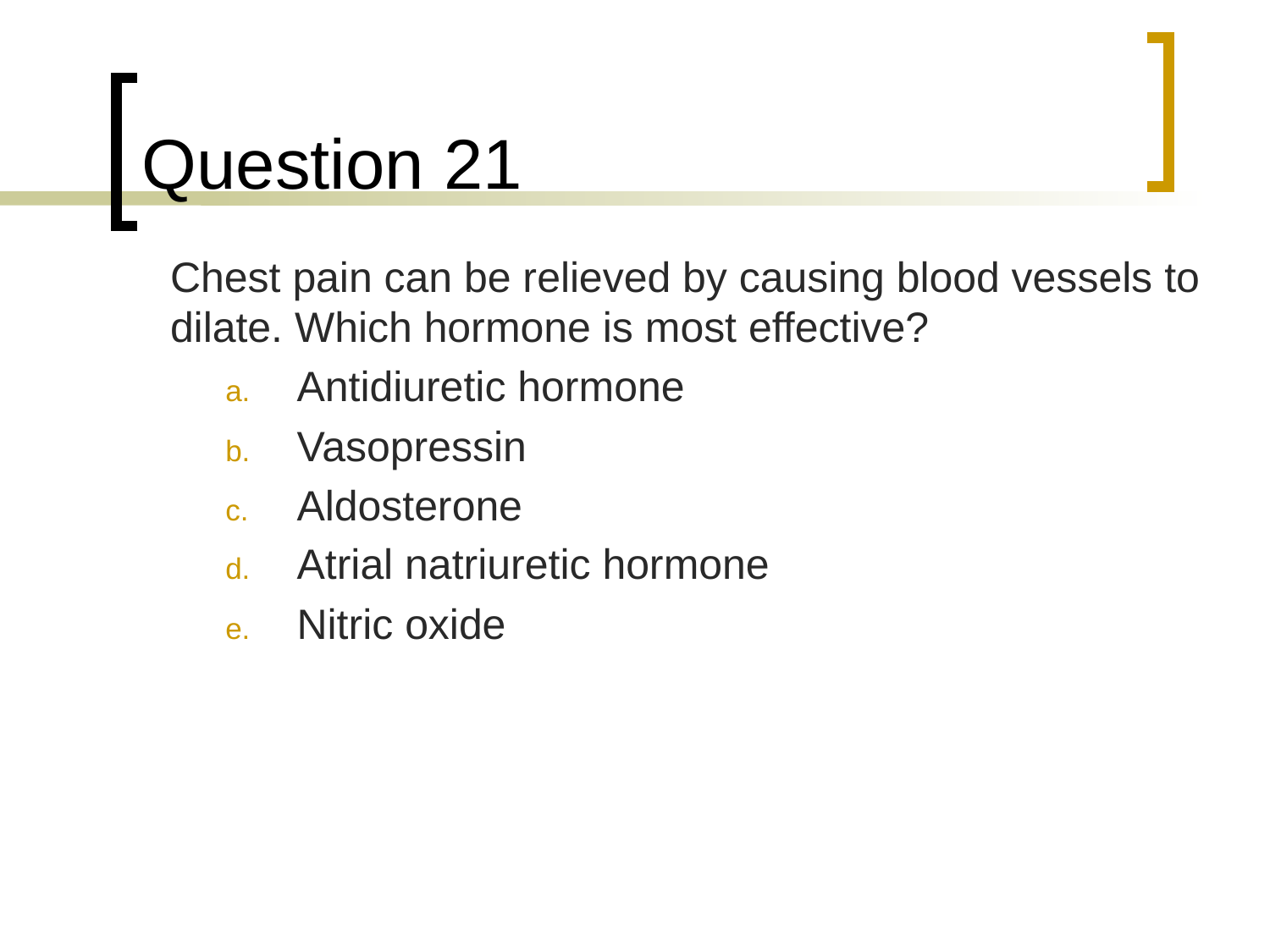

# Question 21
	Chest pain can be relieved by causing blood vessels to dilate. Which hormone is most effective?
Antidiuretic hormone
Vasopressin
Aldosterone
Atrial natriuretic hormone
Nitric oxide